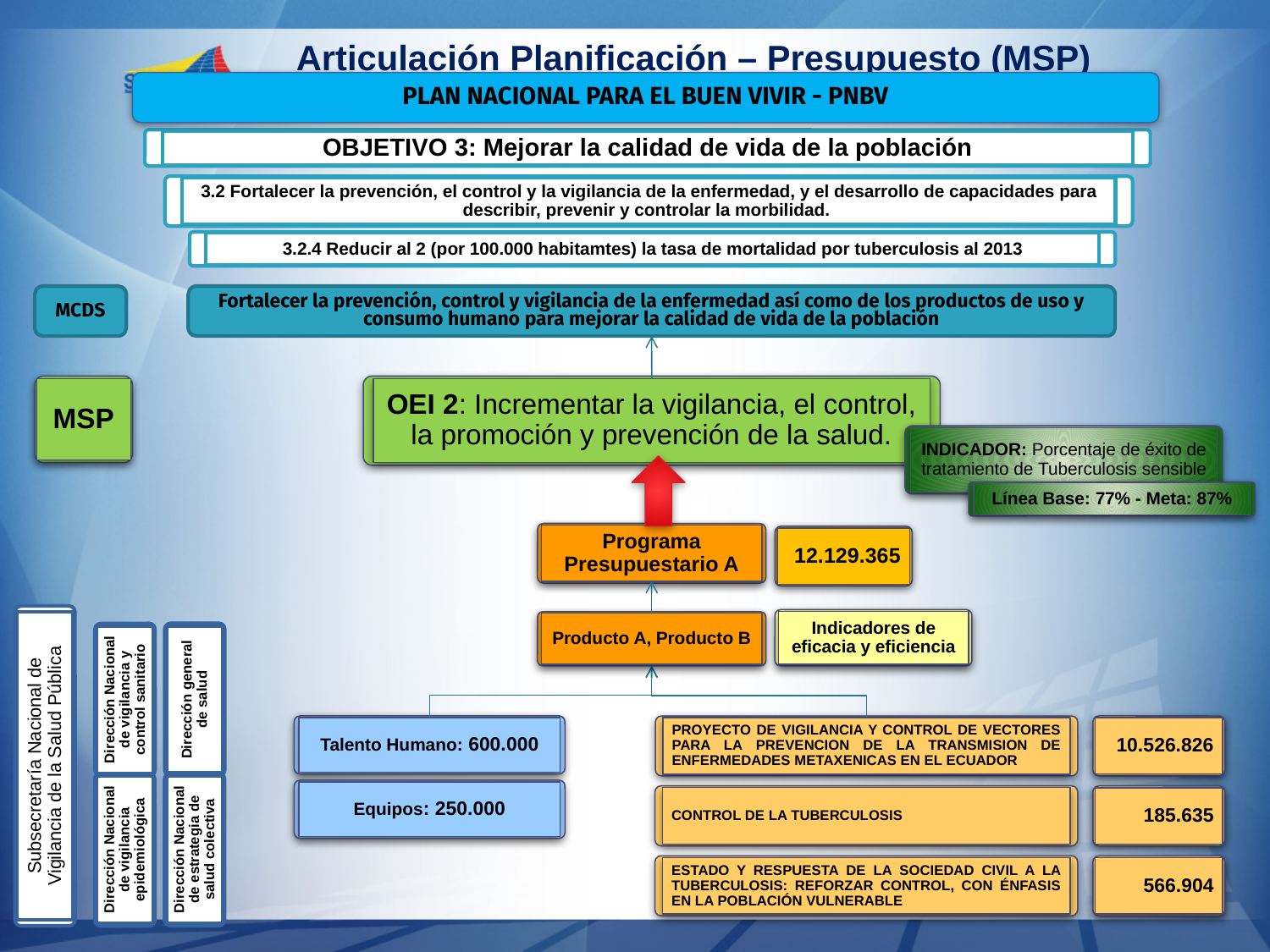

Articulación Planificación – Presupuesto (MSP)
PLAN NACIONAL PARA EL BUEN VIVIR - PNBV

OBJETIVO 3: Mejorar la calidad de vida de la población

3.2 Fortalecer la prevención, el control y la vigilancia de la enfermedad, y el desarrollo de capacidades para describir, prevenir y controlar la morbilidad.

3.2.4 Reducir al 2 (por 100.000 habitamtes) la tasa de mortalidad por tuberculosis al 2013
MCDS
Fortalecer la prevención, control y vigilancia de la enfermedad así como de los productos de uso y consumo humano para mejorar la calidad de vida de la población

MSP

OEI 2: Incrementar la vigilancia, el control, la promoción y prevención de la salud.

INDICADOR: Porcentaje de éxito de tratamiento de Tuberculosis sensible

Línea Base: 77% - Meta: 87%

Programa Presupuestario A

12.129.365

Indicadores de eficacia y eficiencia

Producto A, Producto B

Dirección general de salud

Dirección Nacional de vigilancia y control sanitario

Talento Humano: 600.000

10.526.826

PROYECTO DE VIGILANCIA Y CONTROL DE VECTORES PARA LA PREVENCION DE LA TRANSMISION DE ENFERMEDADES METAXENICAS EN EL ECUADOR

Subsecretaría Nacional de Vigilancia de la Salud Pública

Equipos: 250.000

CONTROL DE LA TUBERCULOSIS

185.635

Dirección Nacional de estrategia de salud colectiva

Dirección Nacional de vigilancia epidemiológica

ESTADO Y RESPUESTA DE LA SOCIEDAD CIVIL A LA TUBERCULOSIS: REFORZAR CONTROL, CON ÉNFASIS EN LA POBLACIÓN VULNERABLE

566.904